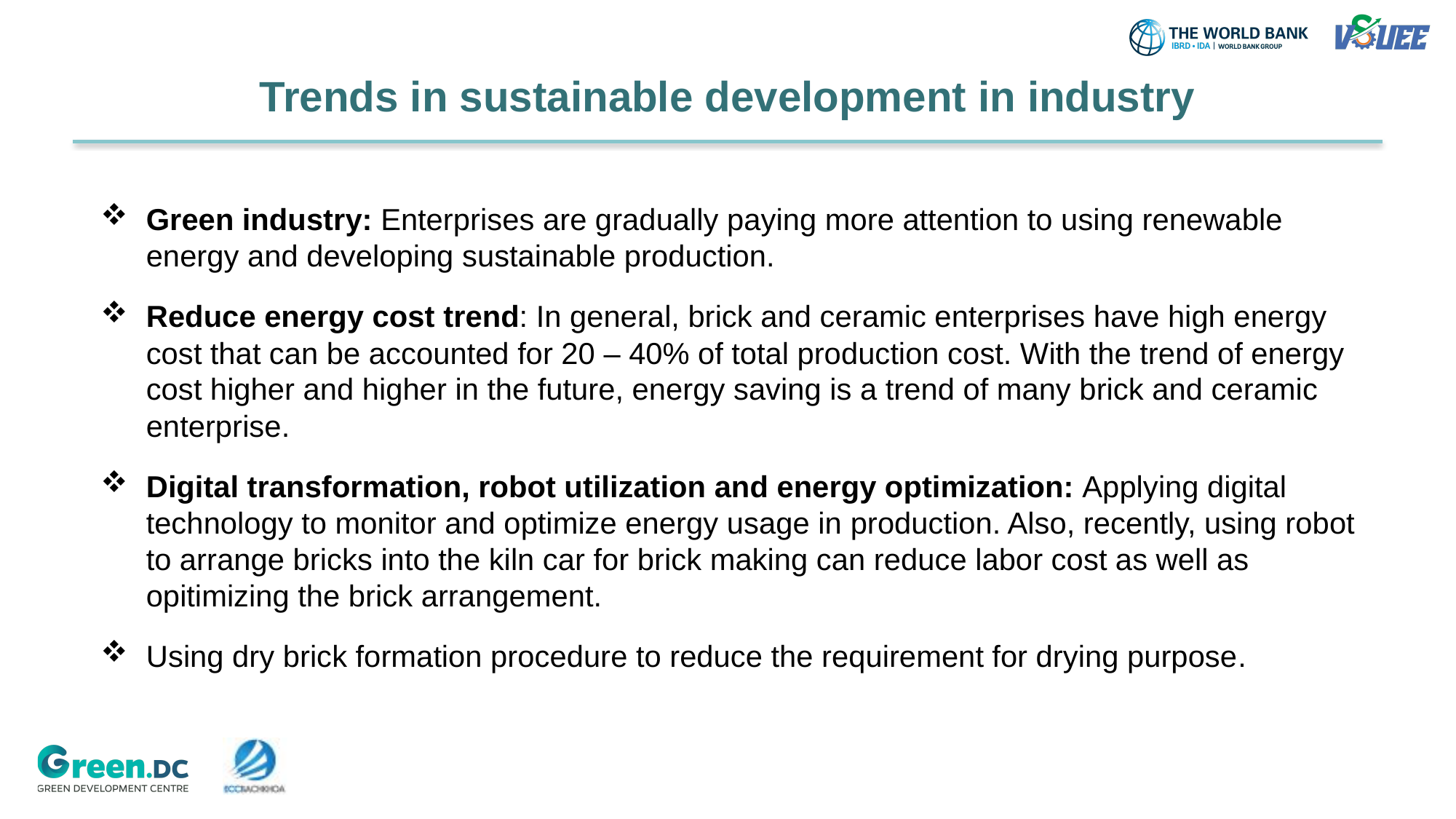

# Trends in sustainable development in industry
Green industry: Enterprises are gradually paying more attention to using renewable energy and developing sustainable production.
Reduce energy cost trend: In general, brick and ceramic enterprises have high energy cost that can be accounted for 20 – 40% of total production cost. With the trend of energy cost higher and higher in the future, energy saving is a trend of many brick and ceramic enterprise.
Digital transformation, robot utilization and energy optimization: Applying digital technology to monitor and optimize energy usage in production. Also, recently, using robot to arrange bricks into the kiln car for brick making can reduce labor cost as well as opitimizing the brick arrangement.
Using dry brick formation procedure to reduce the requirement for drying purpose.